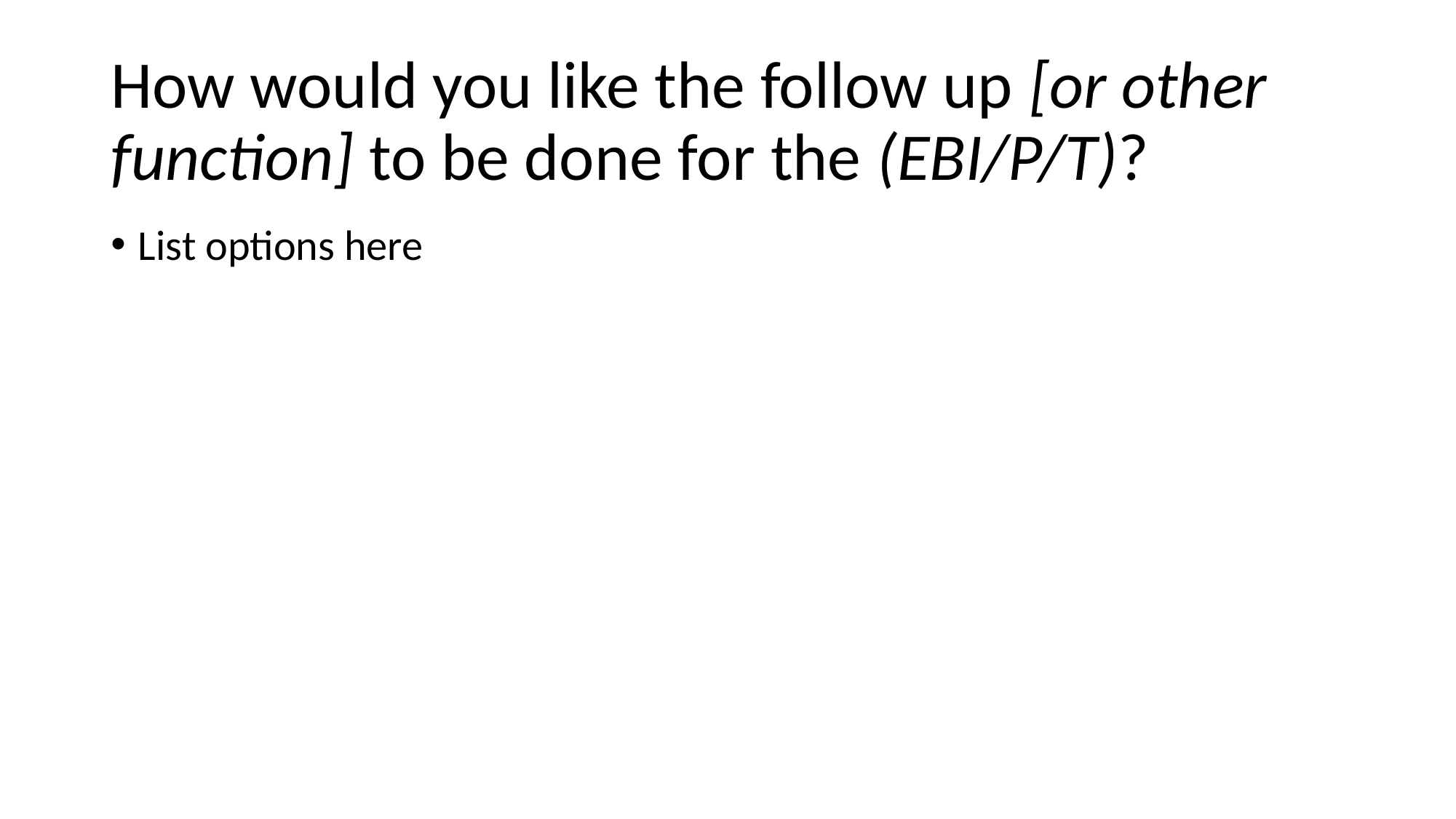

# How would you like the follow up [or other function] to be done for the (EBI/P/T)?
List options here